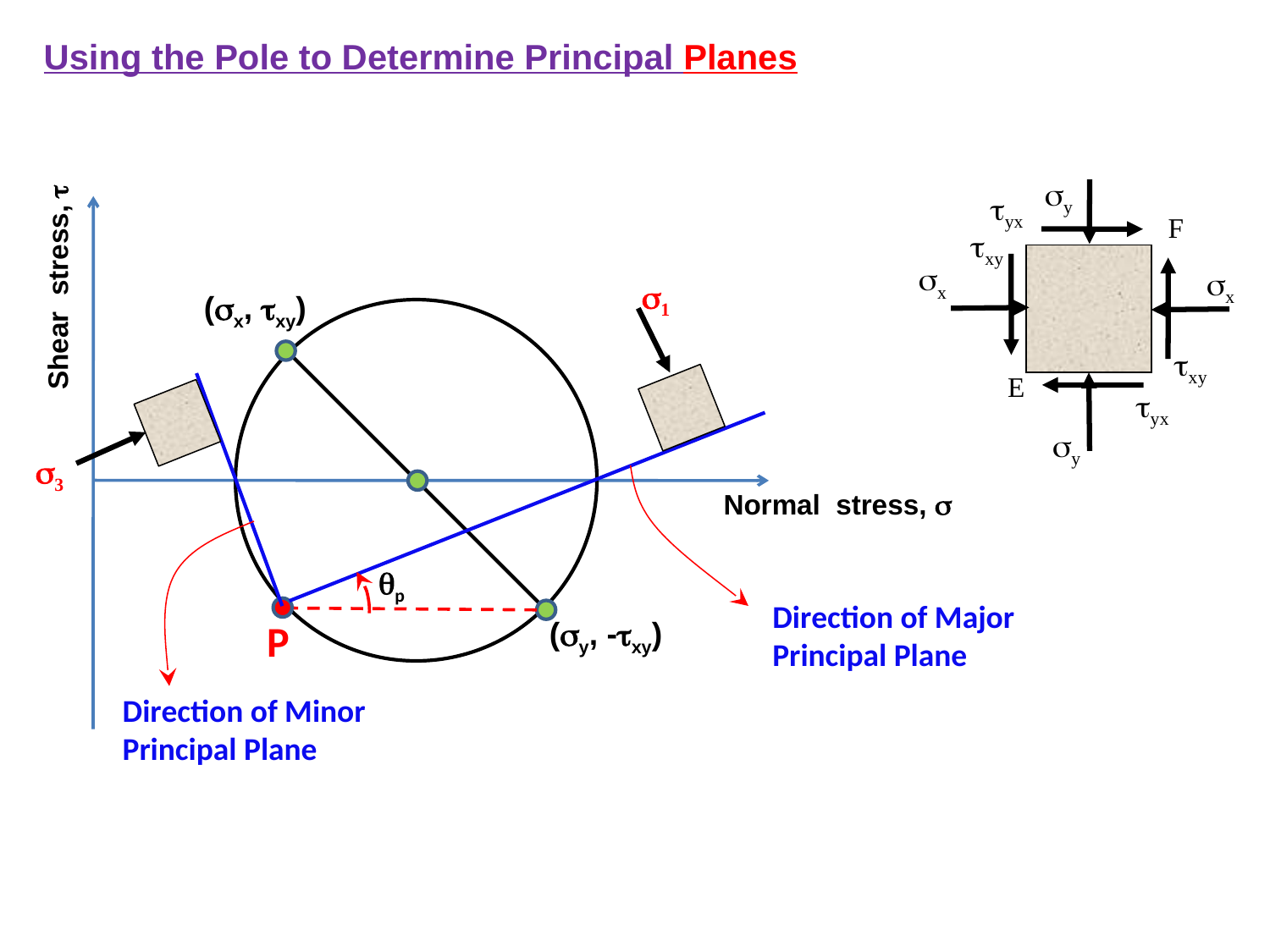

Using the Pole to Determine Principal Planes
Shear  stress, τ
σ1
(σx, τxy)

σ3

(σy, -τxy)
P
σy
τyx
τxy

σx
σx
τxy
τyx
σy

F

E

Normal  stress, σ

θp
Direction of Major Principal Plane
Direction of Minor Principal Plane